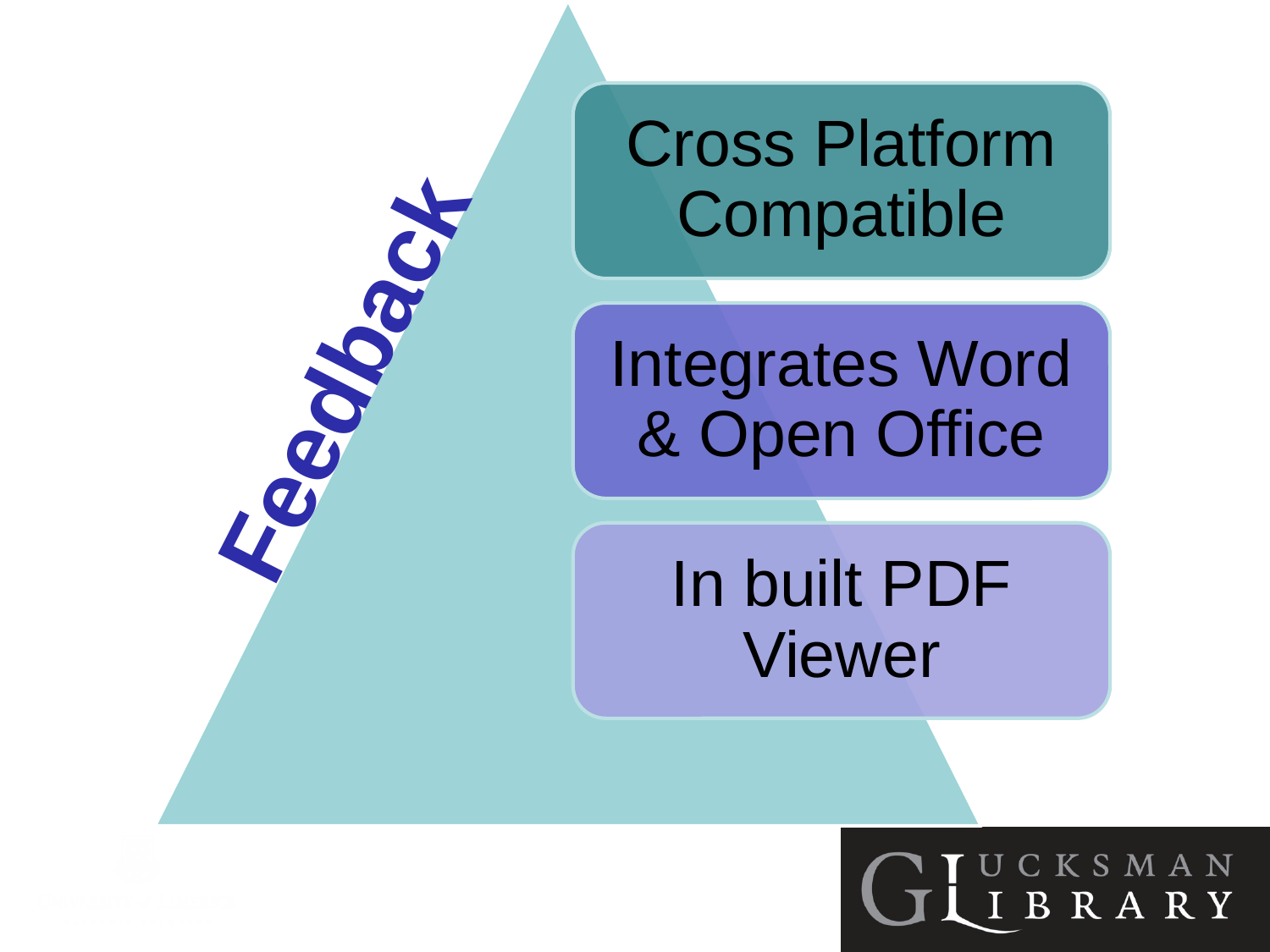

Cross Platform Compatible
Integrates Word & Open Office
In built PDF Viewer
Feedback